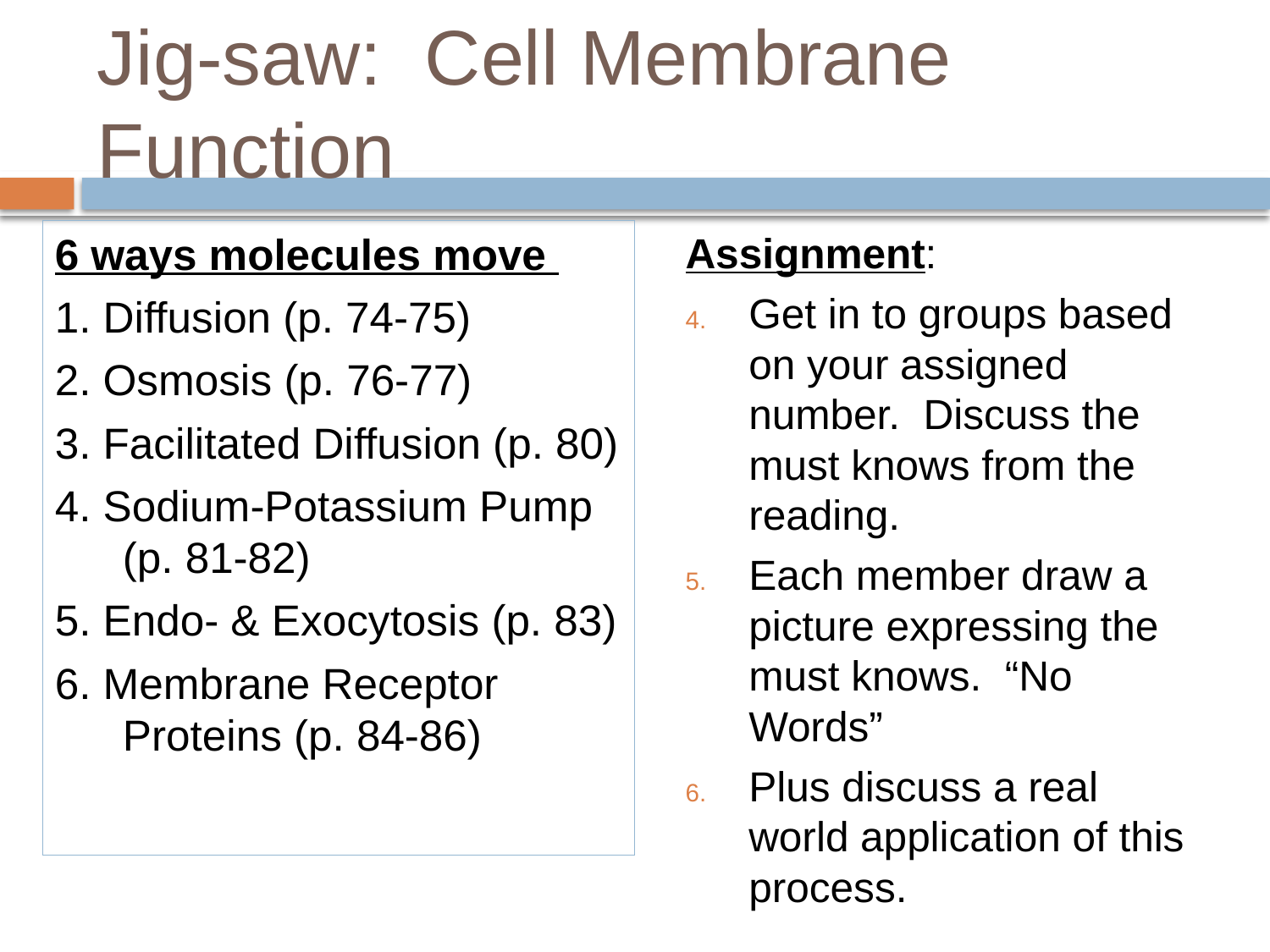

# Jig-saw:  Cell Membrane Function
Assignment:
Get in to groups based on your assigned number.  Discuss the must knows from the reading.
Each member draw a picture expressing the must knows.  “No Words”
Plus discuss a real world application of this process.
6 ways molecules move
1. Diffusion (p. 74-75)
2. Osmosis (p. 76-77)
3. Facilitated Diffusion (p. 80)
4. Sodium-Potassium Pump (p. 81-82)
5. Endo- & Exocytosis (p. 83)
6. Membrane Receptor Proteins (p. 84-86)